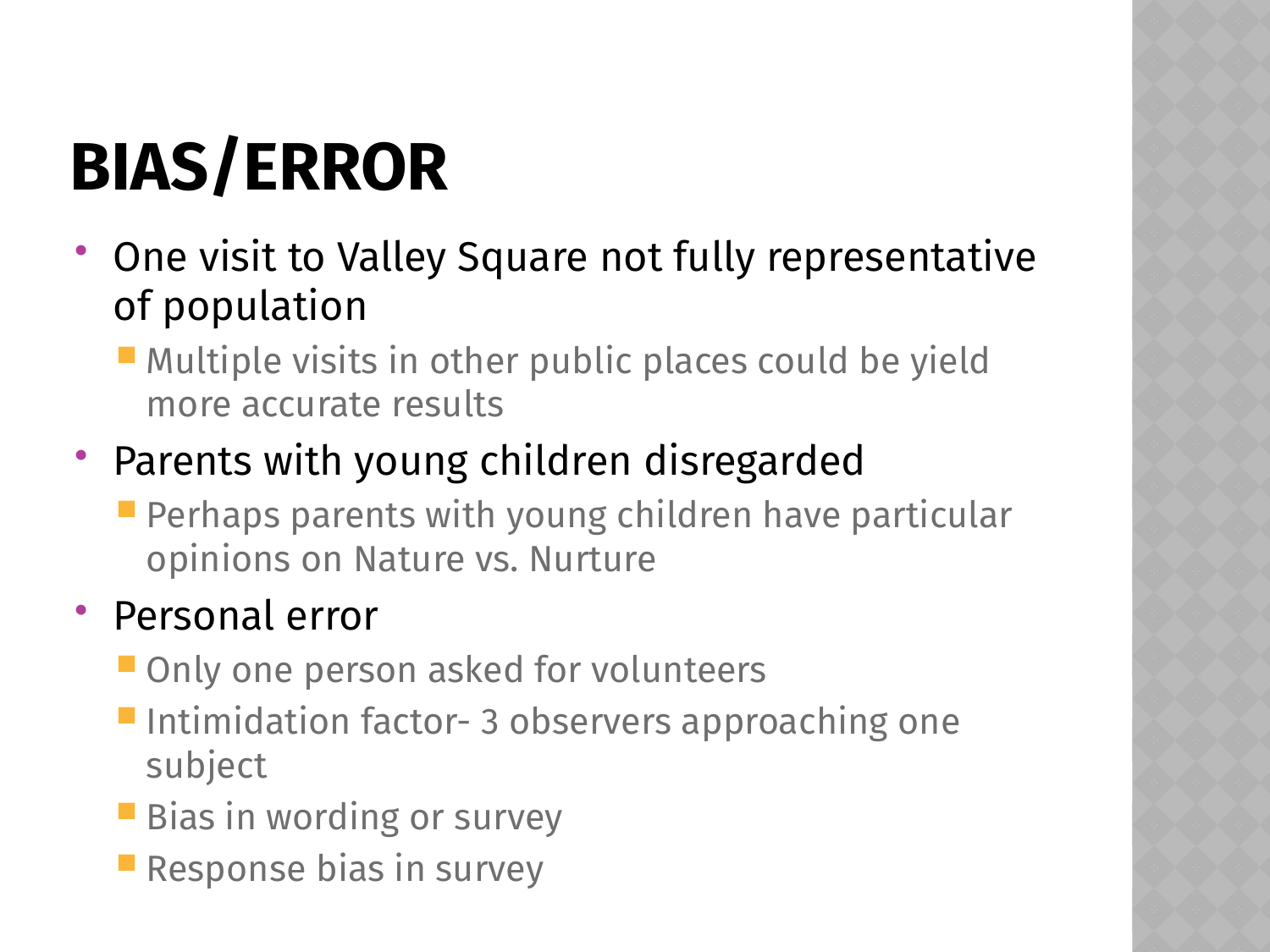

# Bias/Error
One visit to Valley Square not fully representative of population
Multiple visits in other public places could be yield more accurate results
Parents with young children disregarded
Perhaps parents with young children have particular opinions on Nature vs. Nurture
Personal error
Only one person asked for volunteers
Intimidation factor- 3 observers approaching one subject
Bias in wording or survey
Response bias in survey